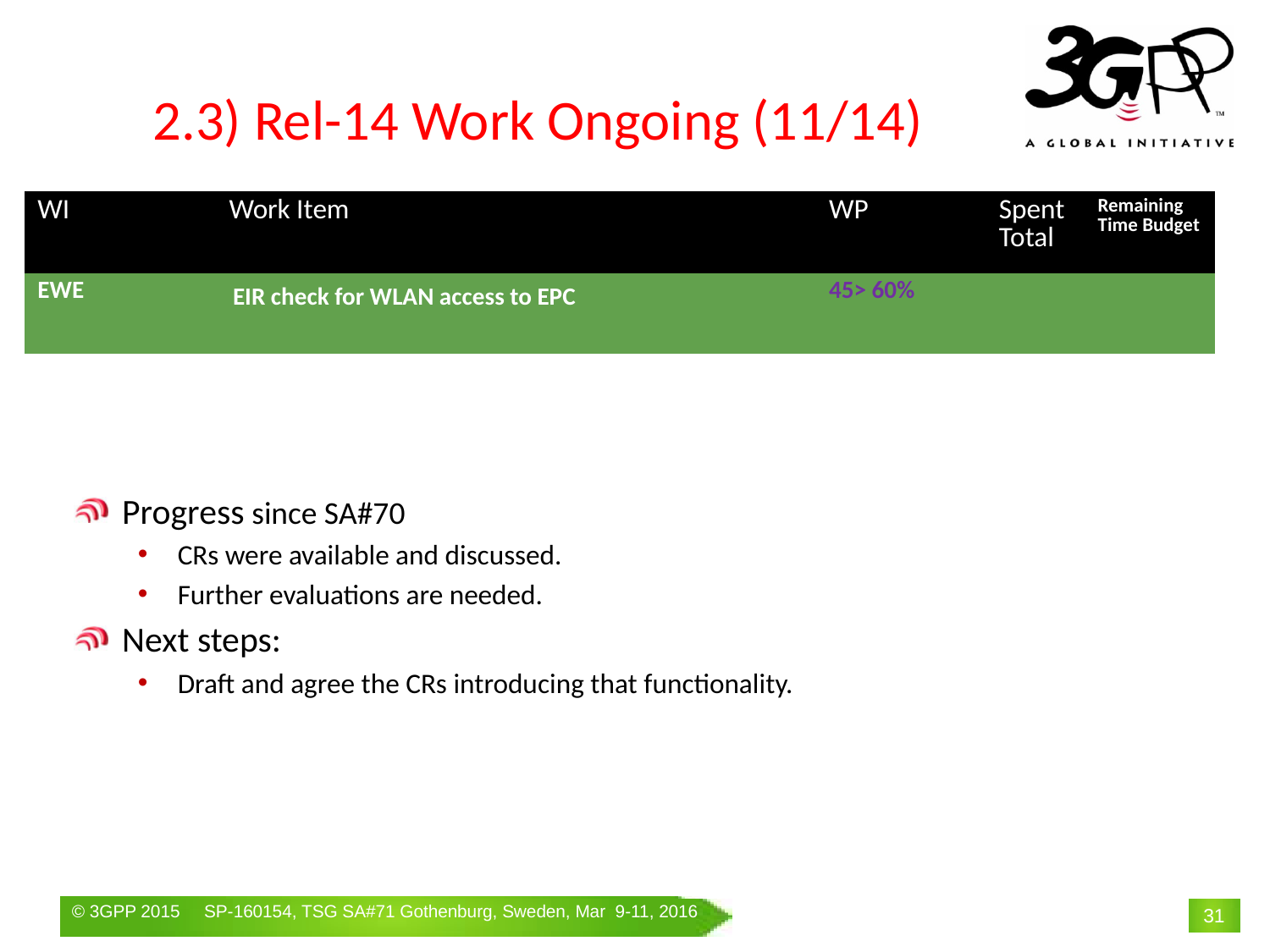

# 2.3) Rel-14 Work Ongoing (11/14)
| WI | Work Item | WP | Spent Total | Remaining Time Budget |
| --- | --- | --- | --- | --- |
| EWE | EIR check for WLAN access to EPC | 45> 60% |  |  |
Progress since SA#70
CRs were available and discussed.
Further evaluations are needed.
Next steps:
Draft and agree the CRs introducing that functionality.